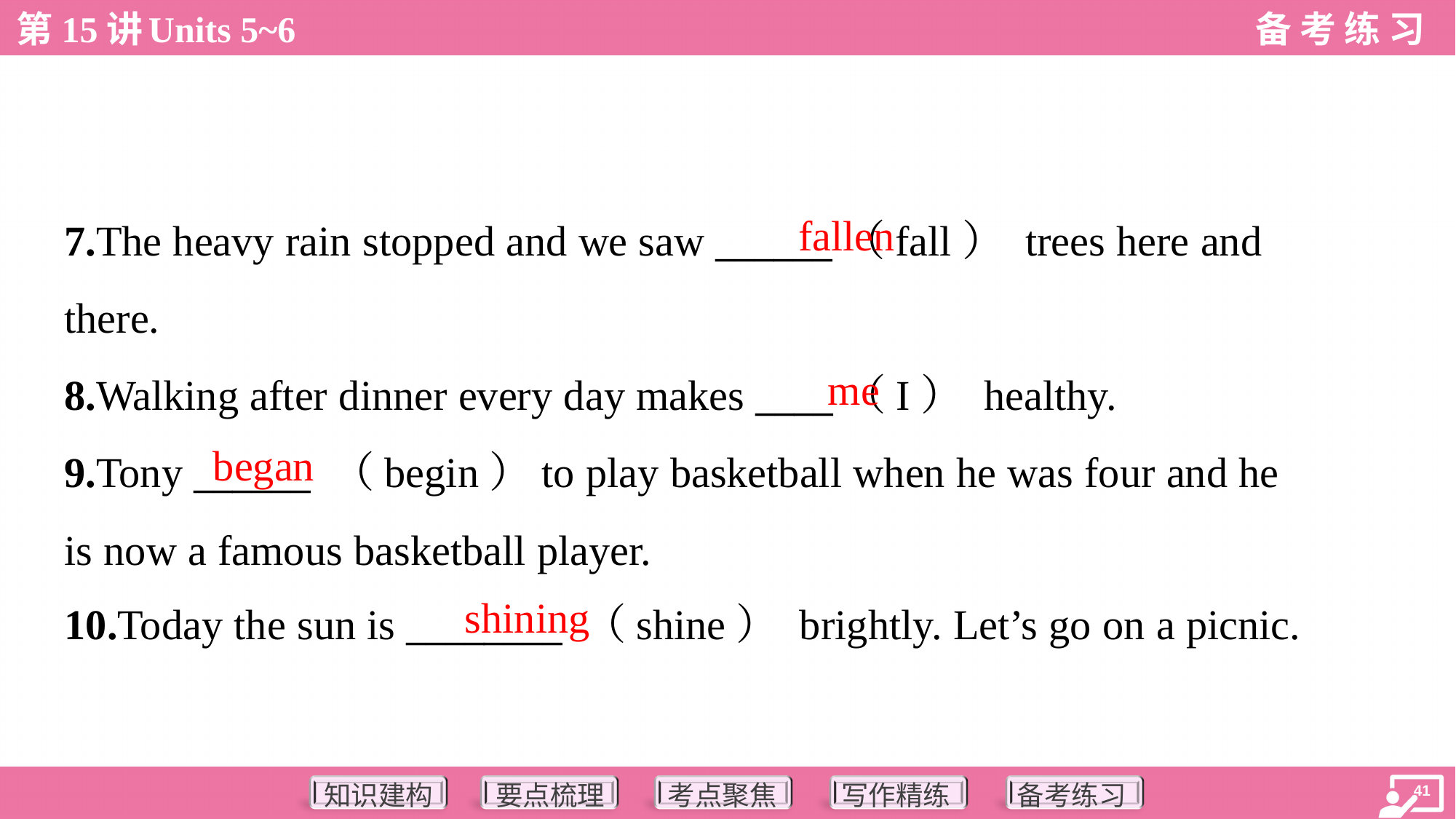

fallen
7.The heavy rain stopped and we saw ______（fall） trees here and
there.
8.Walking after dinner every day makes ____（I） healthy.
9.Tony ______ （begin）to play basketball when he was four and he
is now a famous basketball player.
10.Today the sun is ________ （shine） brightly. Let’s go on a picnic.
me
began
shining